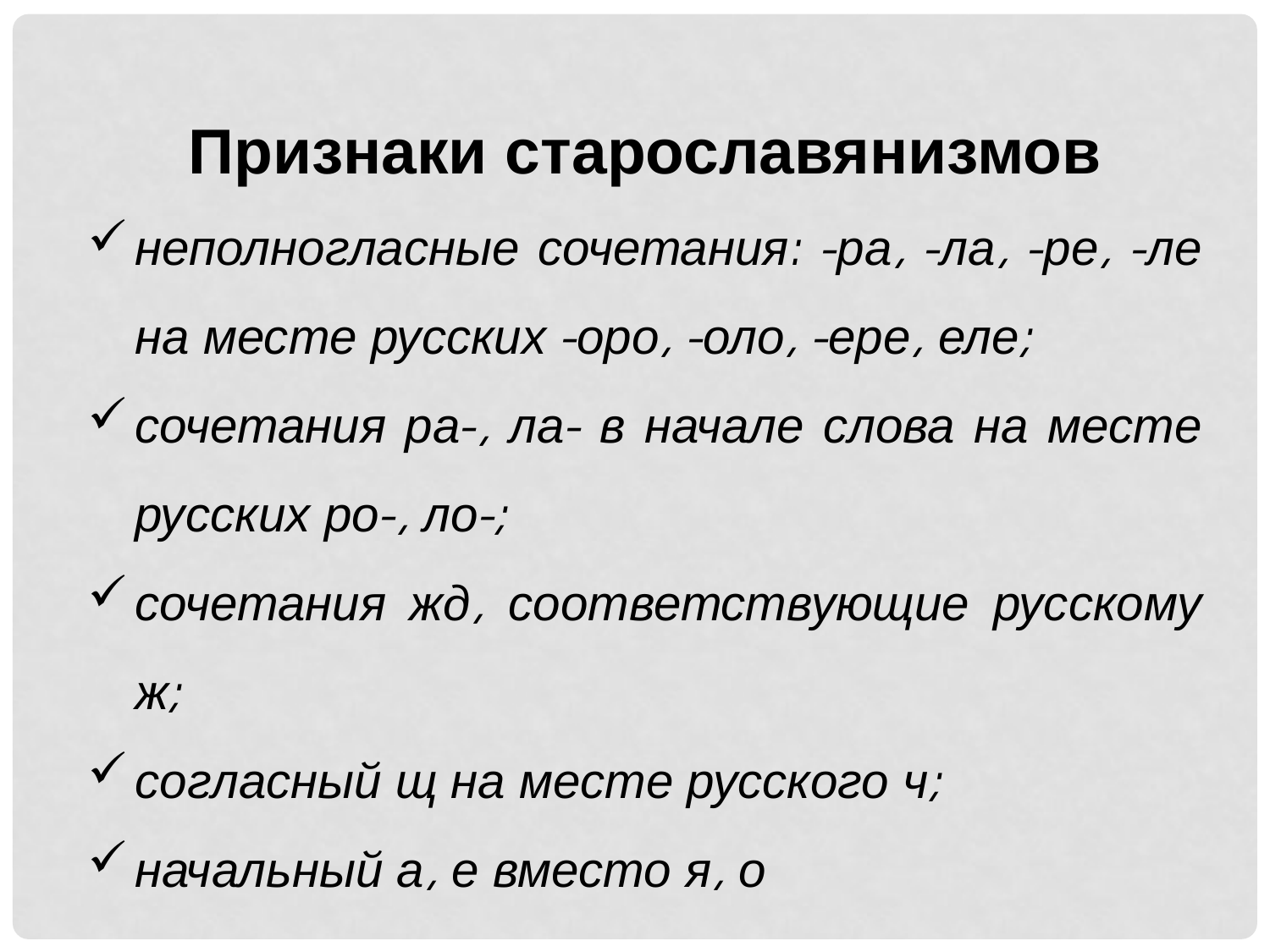

Признаки старославянизмов
неполногласные сочетания: -ра, -ла, -ре, -ле на месте русских -оро, -оло, -ере, еле;
сочетания ра-, ла- в начале слова на месте русских ро-, ло-;
сочетания жд, соответствующие русскому ж;
согласный щ на месте русского ч;
начальный а, е вместо я, о